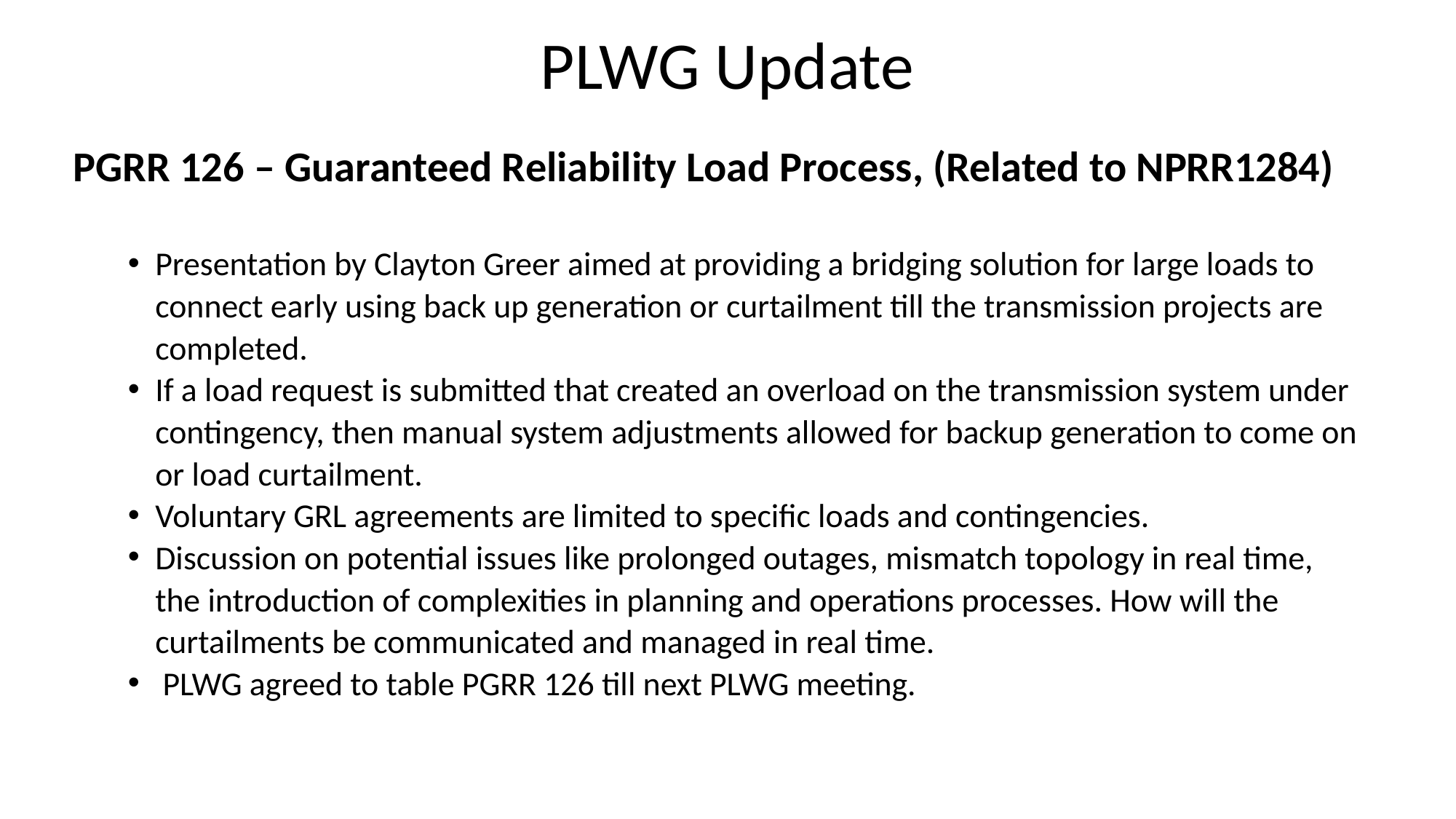

# PLWG Update
PGRR 126 – Guaranteed Reliability Load Process, (Related to NPRR1284)

Presentation by Clayton Greer aimed at providing a bridging solution for large loads to connect early using back up generation or curtailment till the transmission projects are completed.
If a load request is submitted that created an overload on the transmission system under contingency, then manual system adjustments allowed for backup generation to come on or load curtailment.
Voluntary GRL agreements are limited to specific loads and contingencies.
Discussion on potential issues like prolonged outages, mismatch topology in real time, the introduction of complexities in planning and operations processes. How will the curtailments be communicated and managed in real time.
 PLWG agreed to table PGRR 126 till next PLWG meeting.